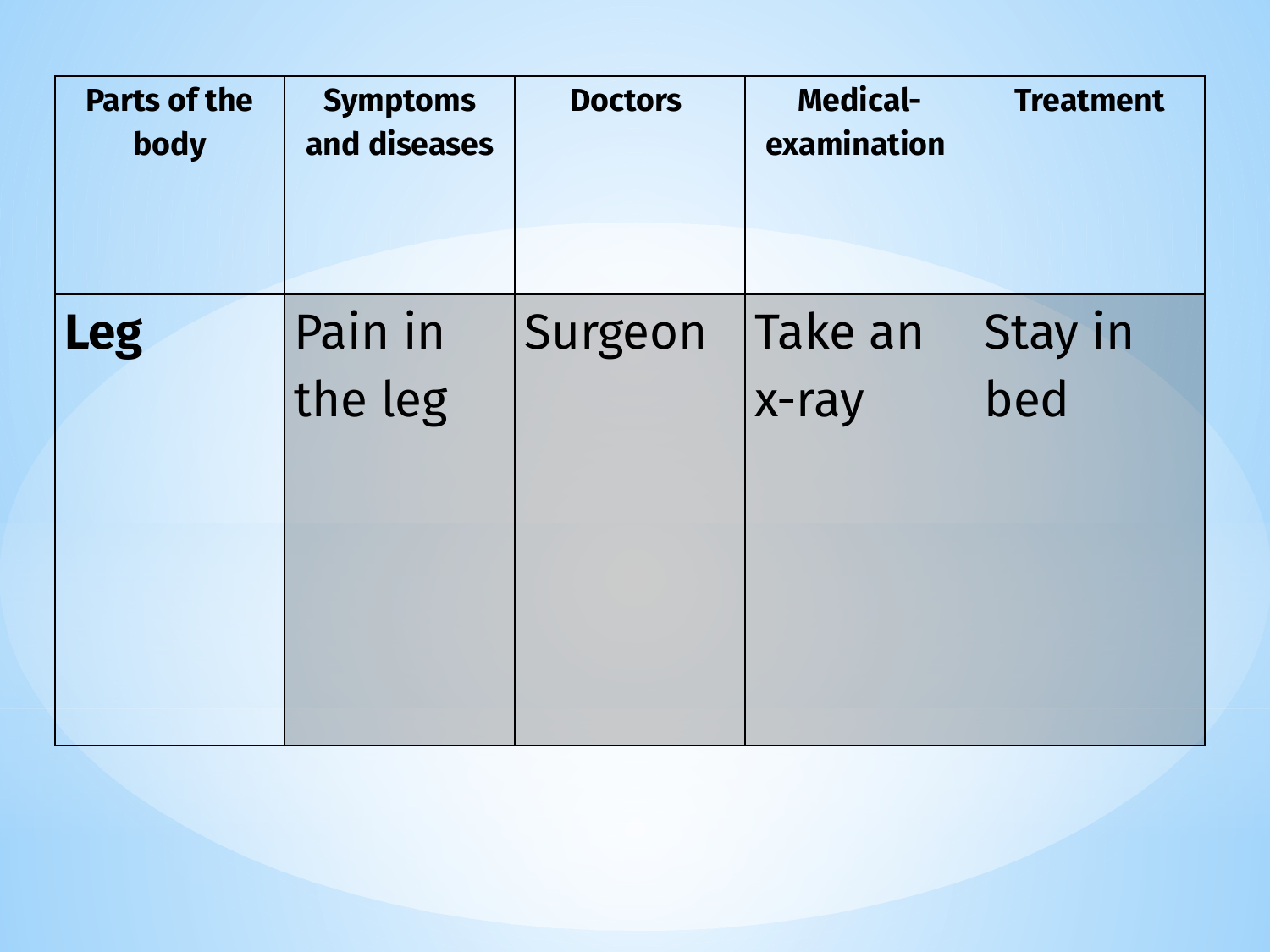

| Parts of the body | Symptoms and diseases | Doctors | Medical-examination | Treatment |
| --- | --- | --- | --- | --- |
| Leg | Pain in the leg | Surgeon | Take an x-ray | Stay in bed |